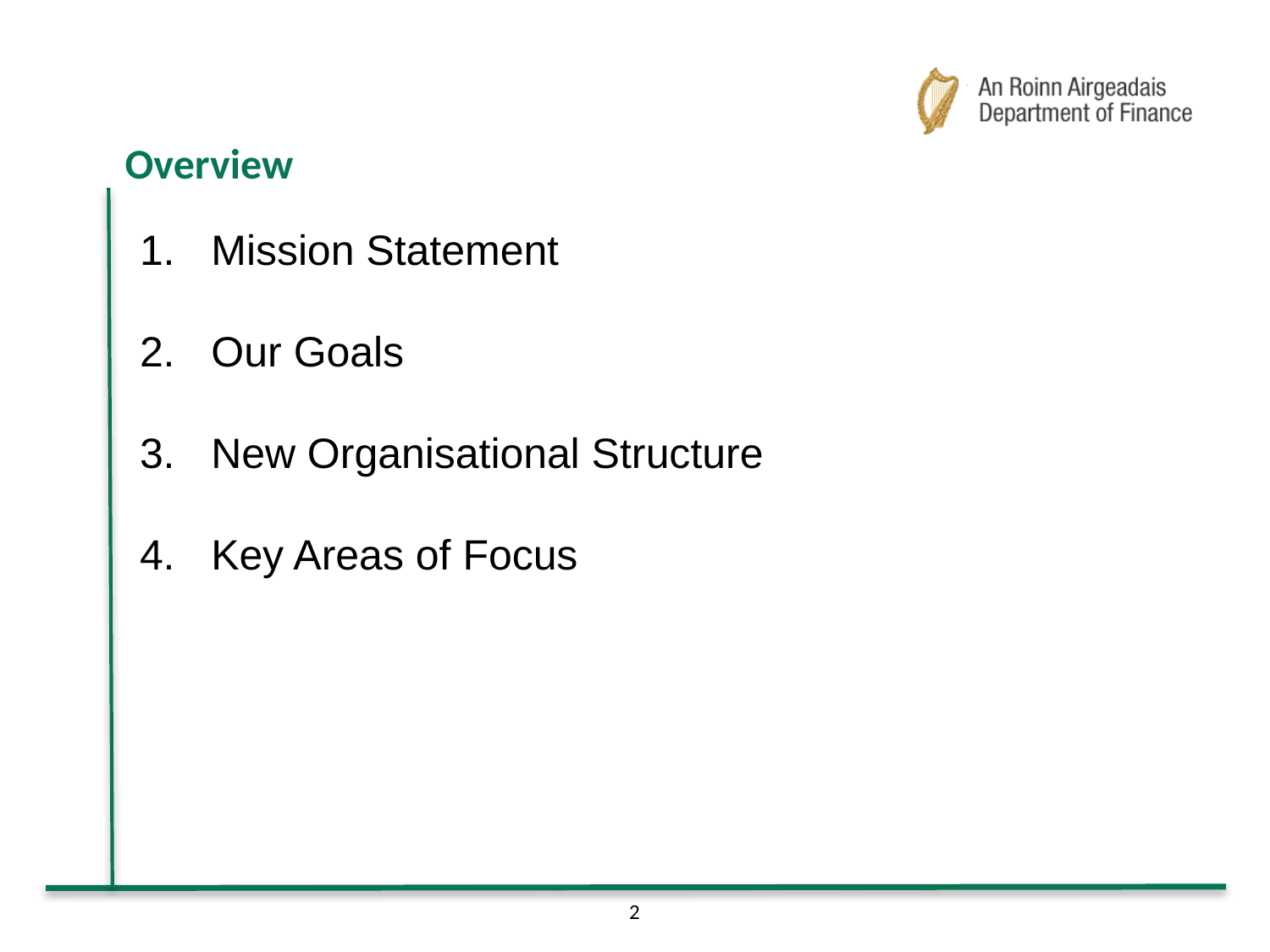

Overview

Mission Statement

Our Goals

New Organisational Structure

Key Areas of Focus

2